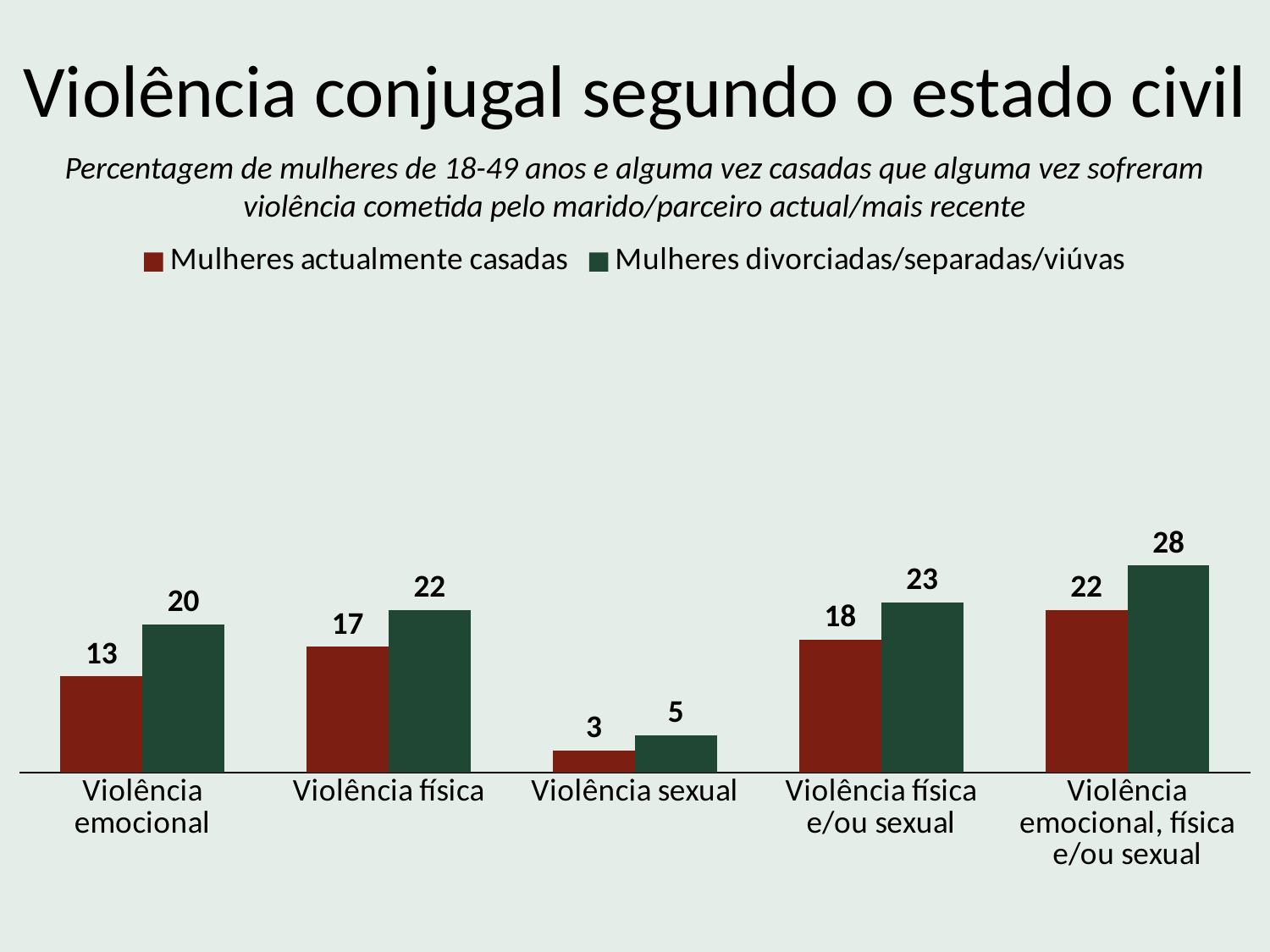

Violência conjugal segundo o estado civil
Percentagem de mulheres de 18-49 anos e alguma vez casadas que alguma vez sofreram violência cometida pelo marido/parceiro actual/mais recente

### Chart

| Category | Mulheres actualmente casadas | Mulheres divorciadas/separadas/viúvas |
|---|---|---|
| Violência emocional | 13.0 | 20.0 |
| Violência física | 17.0 | 22.0 |
| Violência sexual | 3.0 | 5.0 |
| Violência física e/ou sexual | 18.0 | 23.0 |
| Violência emocional, física e/ou sexual | 22.0 | 28.0 |